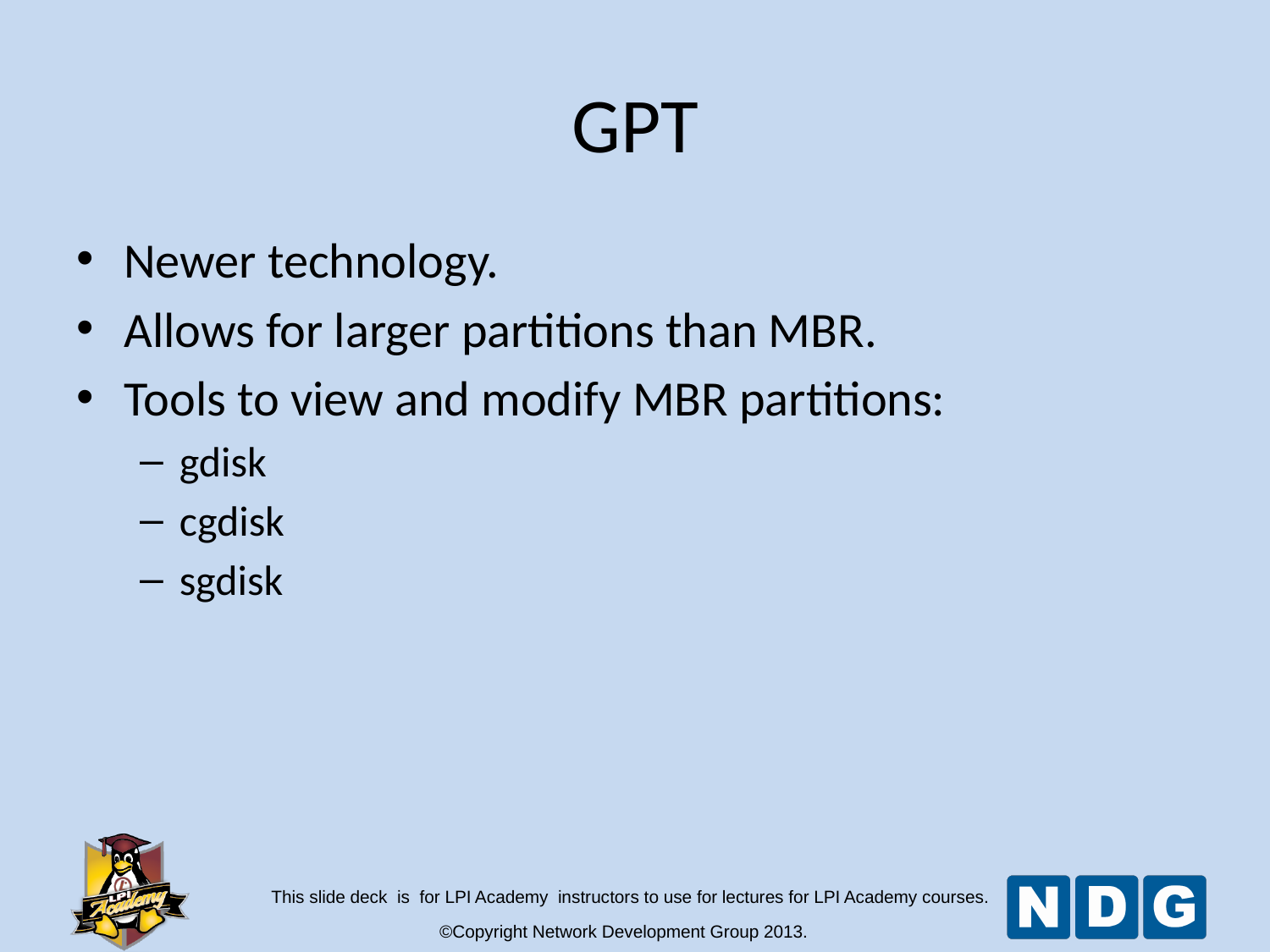

GPT
Newer technology.
Allows for larger partitions than MBR.
Tools to view and modify MBR partitions:
gdisk
cgdisk
sgdisk